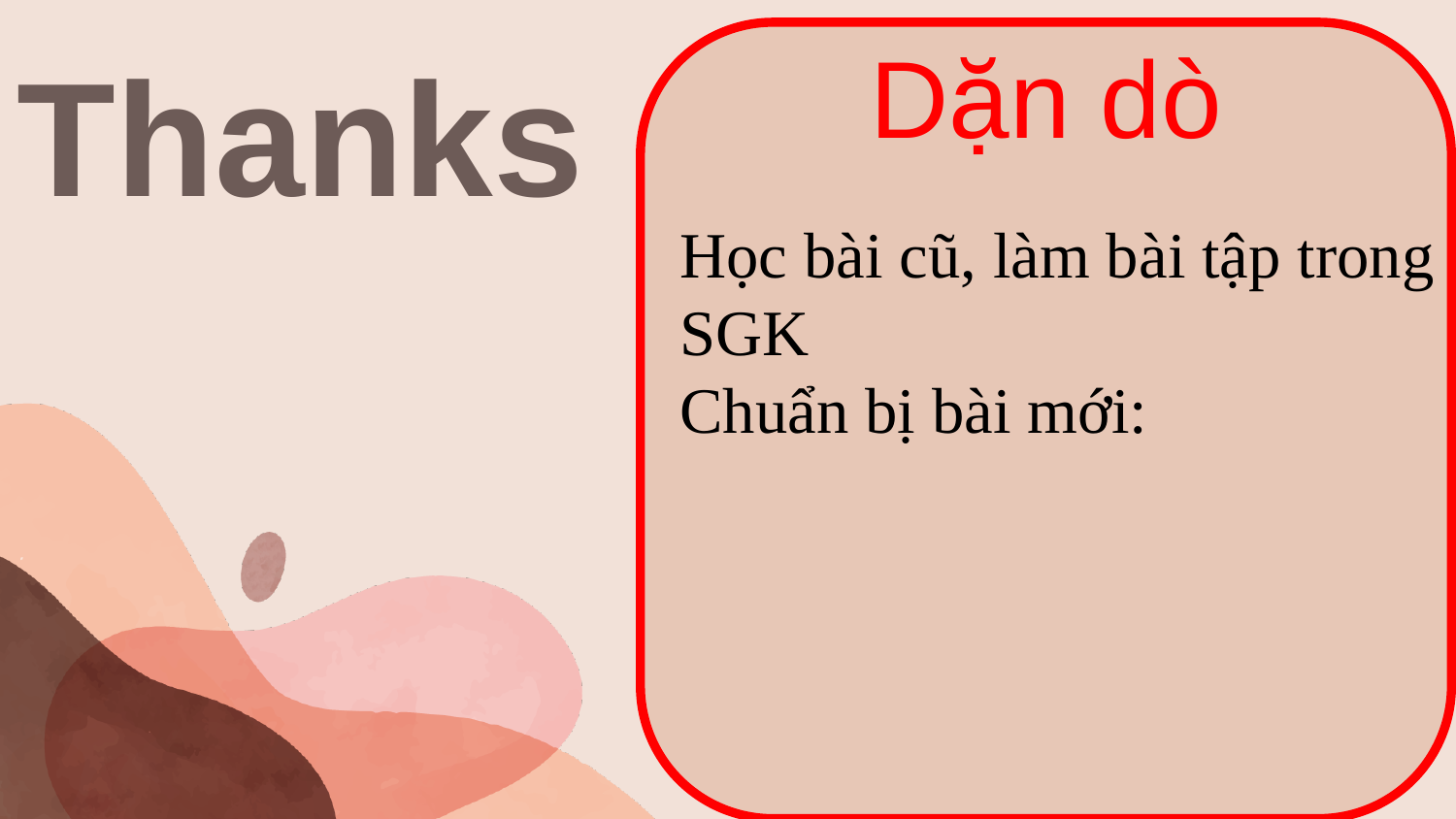

# Thanks

Dặn dò
Học bài cũ, làm bài tập trong SGK
Chuẩn bị bài mới: